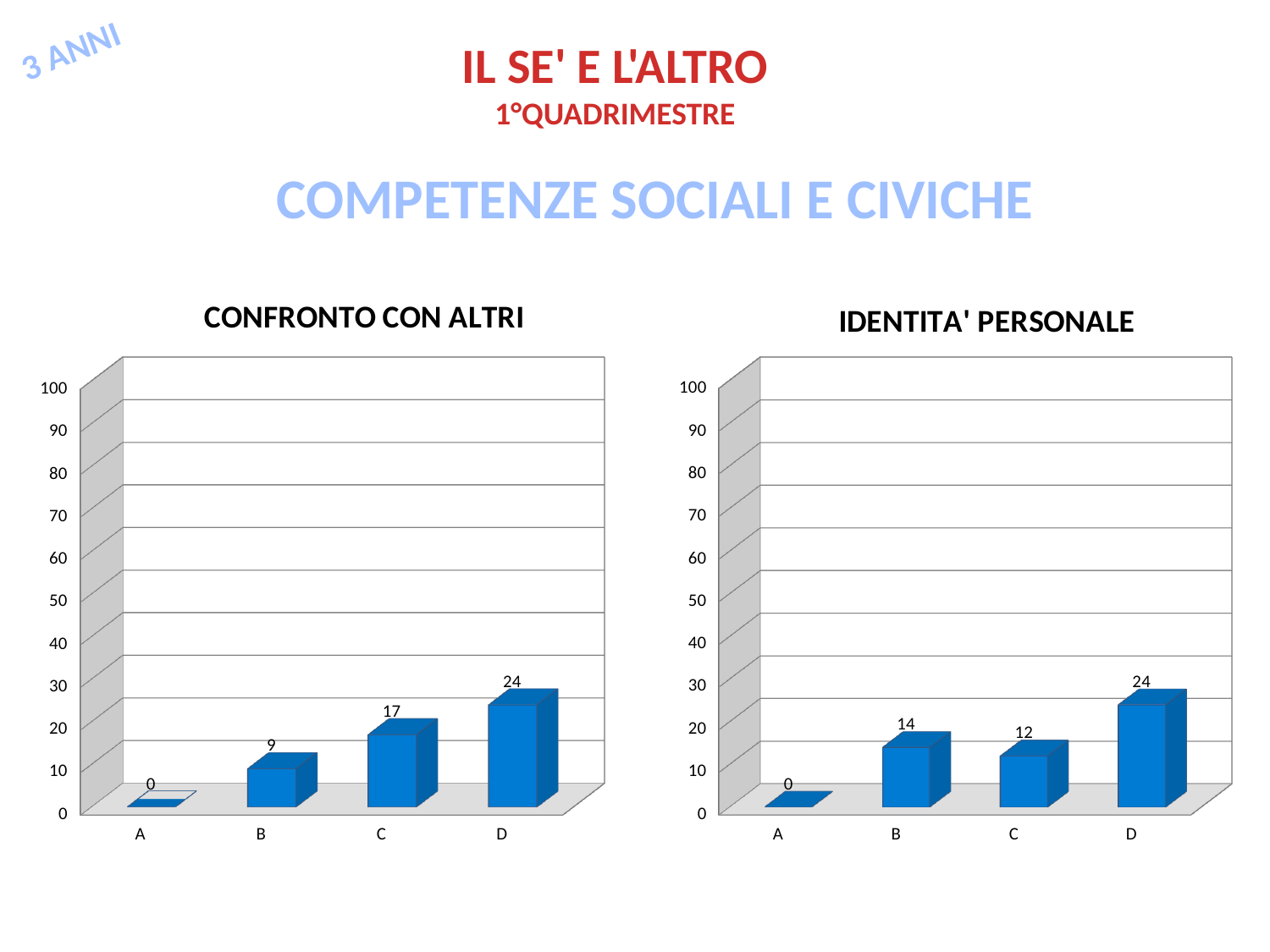

3 ANNI
IL SE' E L'ALTRO
1°QUADRIMESTRE
Competenze sociali e civiche

[unsupported chart]

[unsupported chart]